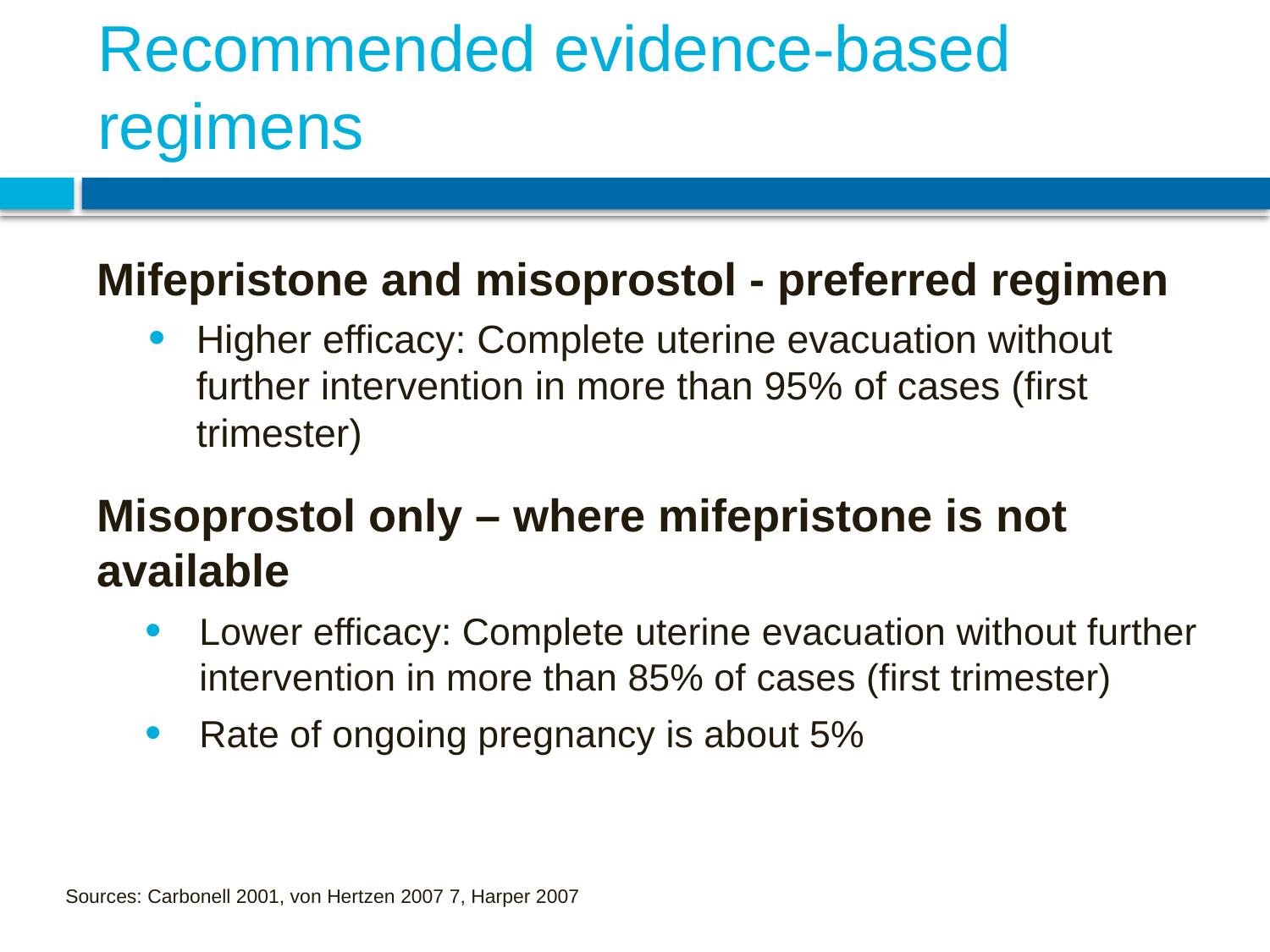

# Recommended evidence-based regimens
Mifepristone and misoprostol - preferred regimen
Higher efficacy: Complete uterine evacuation without further intervention in more than 95% of cases (first trimester)
Misoprostol only – where mifepristone is not available
Lower efficacy: Complete uterine evacuation without further intervention in more than 85% of cases (first trimester)
Rate of ongoing pregnancy is about 5%

Sources: Carbonell 2001, von Hertzen 2007 7, Harper 2007